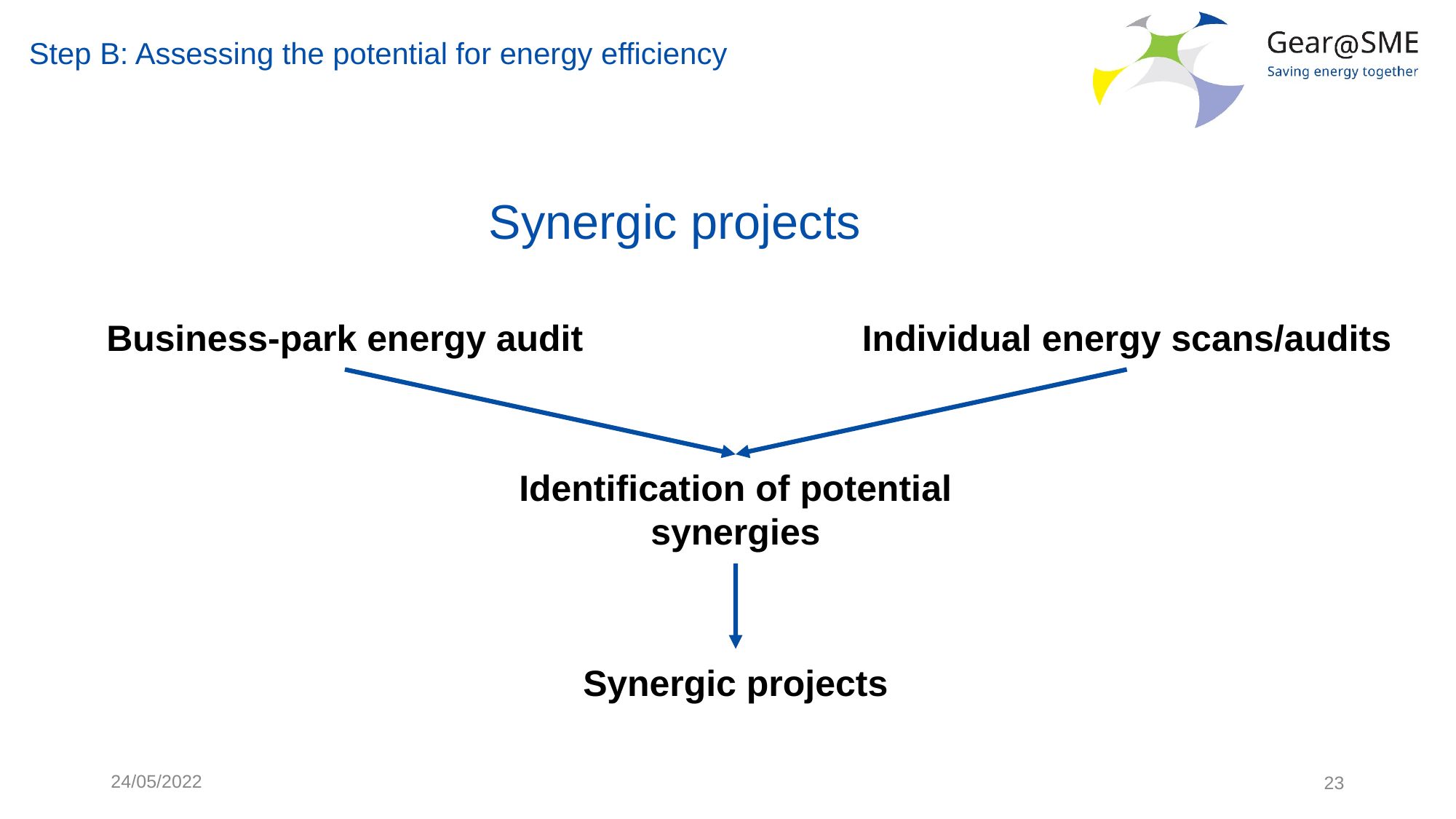

Step B: Assessing the potential for energy efficiency
# Synergic projects
Business-park energy audit
Individual energy scans/audits
Identification of potential synergies
Synergic projects

24/05/2022
23